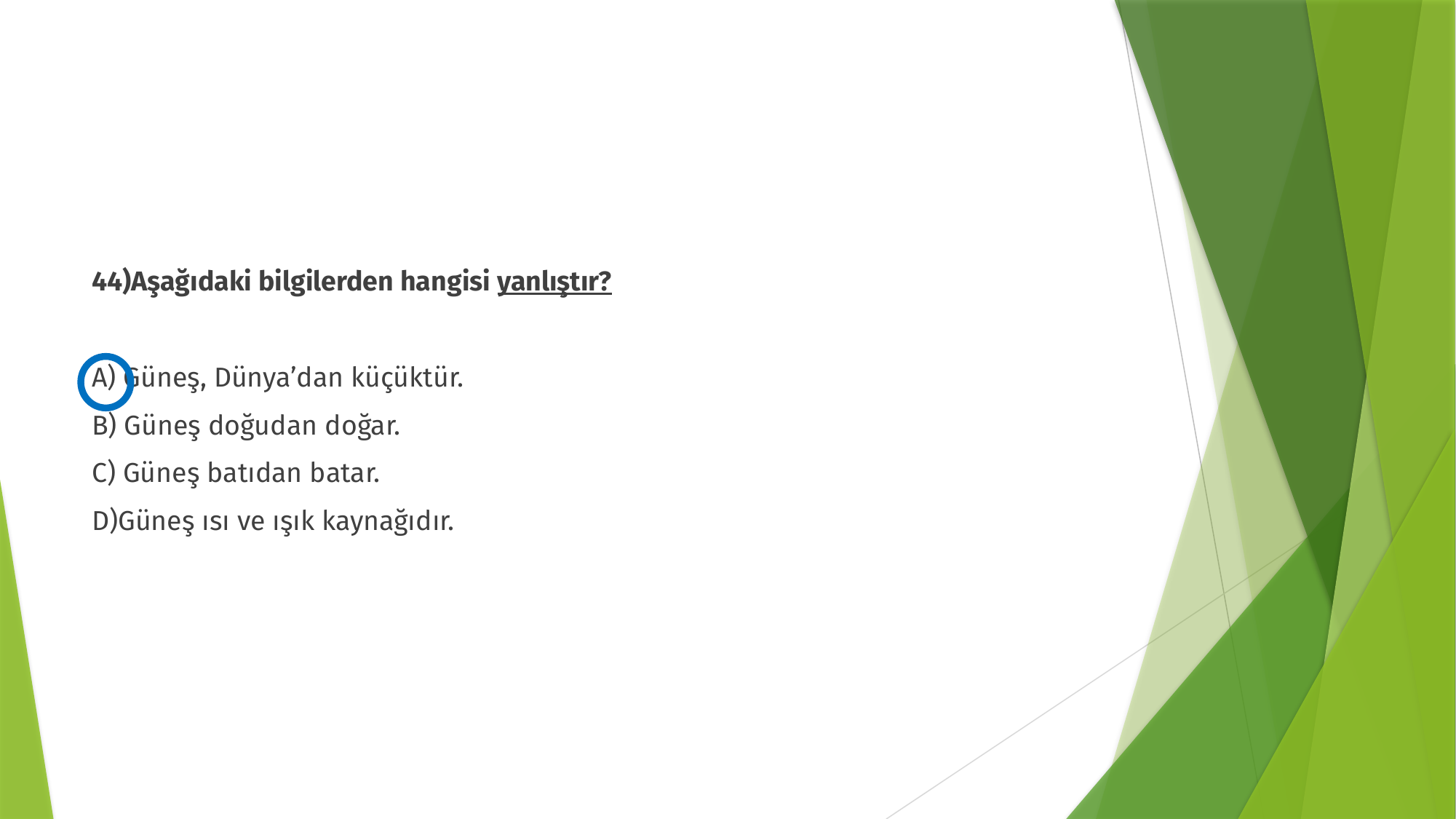

#
44)Aşağıdaki bilgilerden hangisi yanlıştır?

A) Güneş, Dünya’dan küçüktür.
B) Güneş doğudan doğar.
C) Güneş batıdan batar.
D)Güneş ısı ve ışık kaynağıdır.